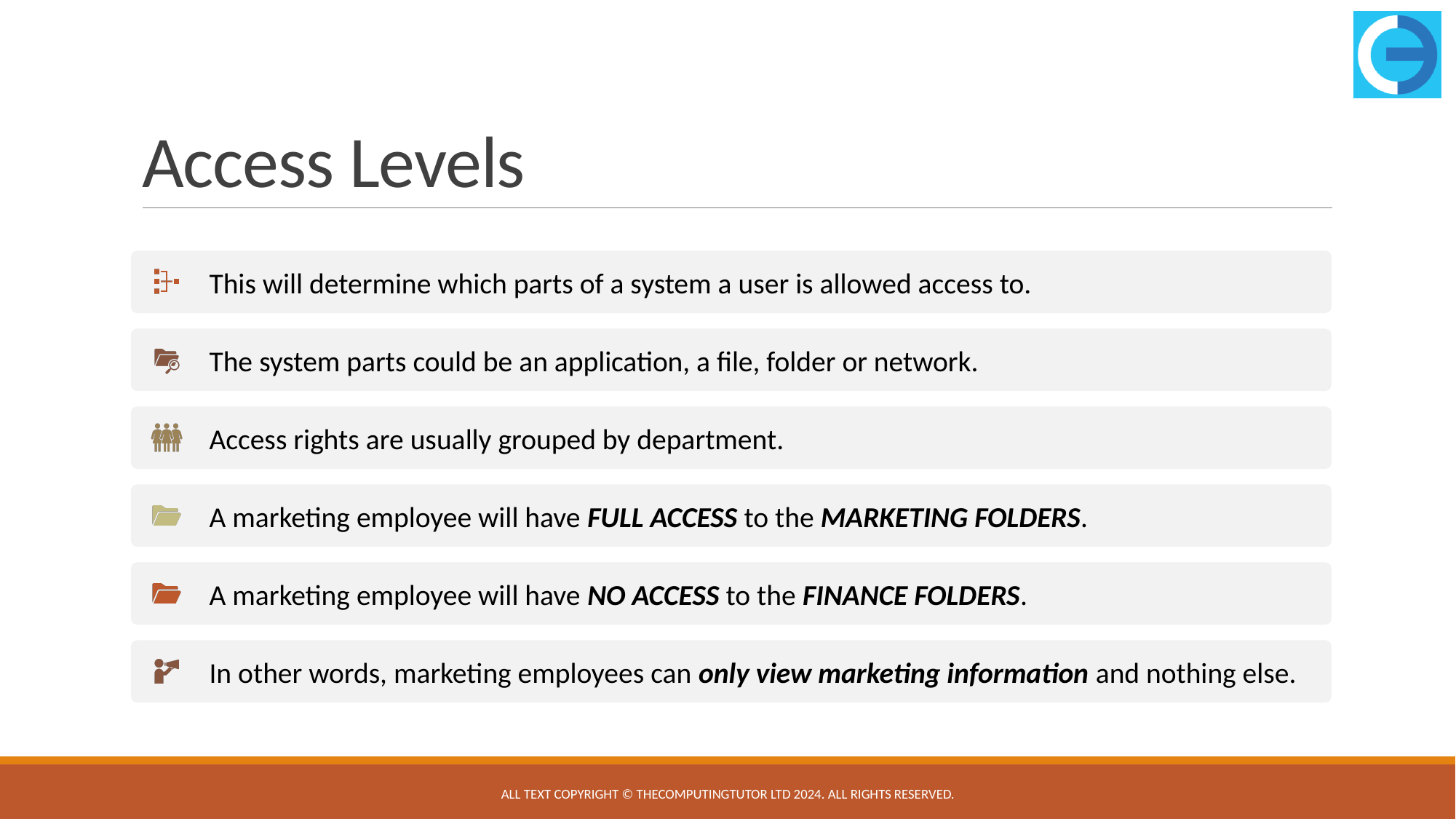

# Access Levels
This will determine which parts of a system a user is allowed access to.
The system parts could be an application, a file, folder or network.
Access rights are usually grouped by department.
A marketing employee will have FULL ACCESS to the MARKETING FOLDERS.
A marketing employee will have NO ACCESS to the FINANCE FOLDERS.
In other words, marketing employees can only view marketing information and nothing else.
All text copyright © TheComputingTutor Ltd 2024. All rights Reserved.